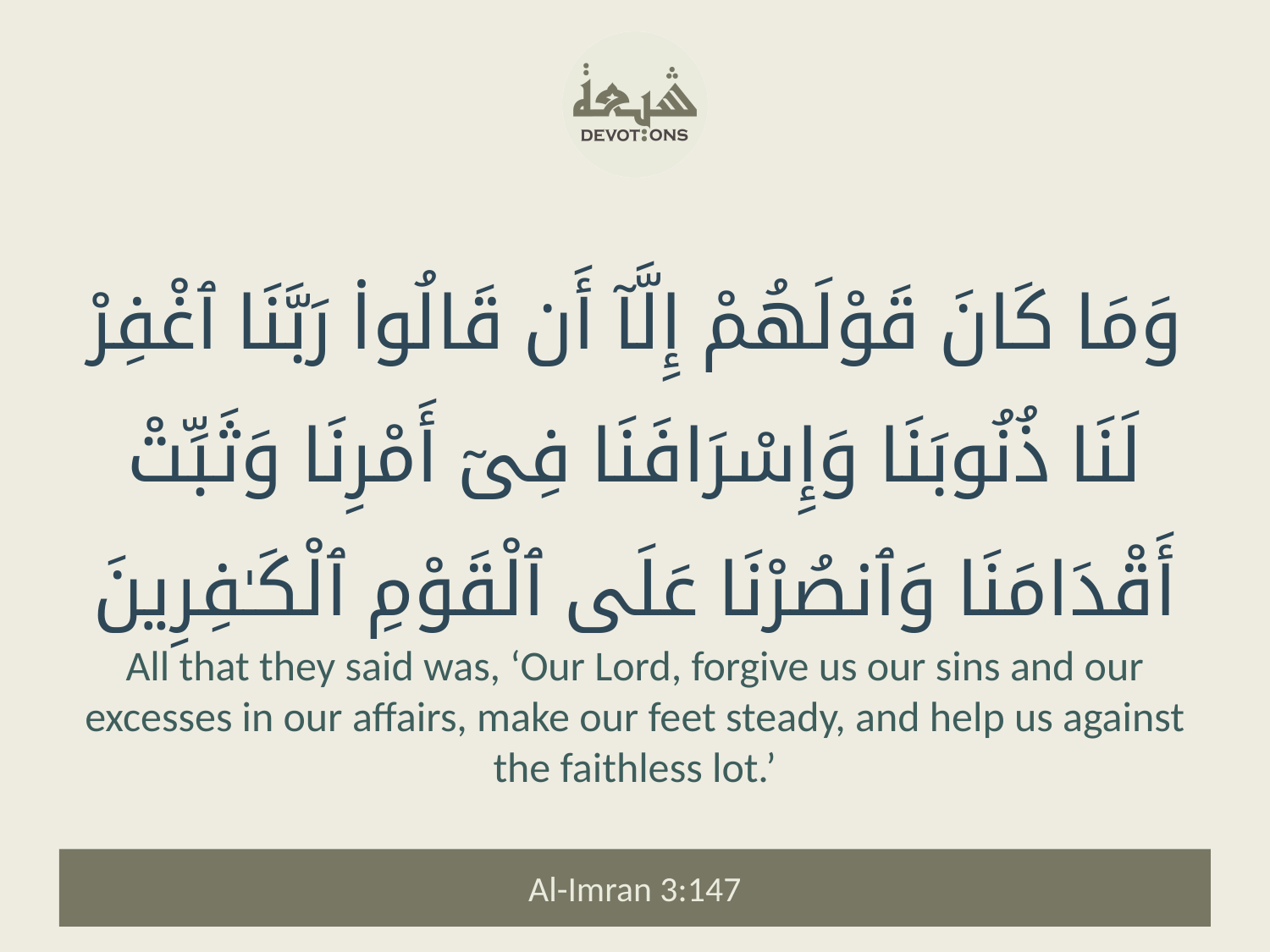

وَمَا كَانَ قَوْلَهُمْ إِلَّآ أَن قَالُوا۟ رَبَّنَا ٱغْفِرْ لَنَا ذُنُوبَنَا وَإِسْرَافَنَا فِىٓ أَمْرِنَا وَثَبِّتْ أَقْدَامَنَا وَٱنصُرْنَا عَلَى ٱلْقَوْمِ ٱلْكَـٰفِرِينَ
All that they said was, ‘Our Lord, forgive us our sins and our excesses in our affairs, make our feet steady, and help us against the faithless lot.’
Al-Imran 3:147